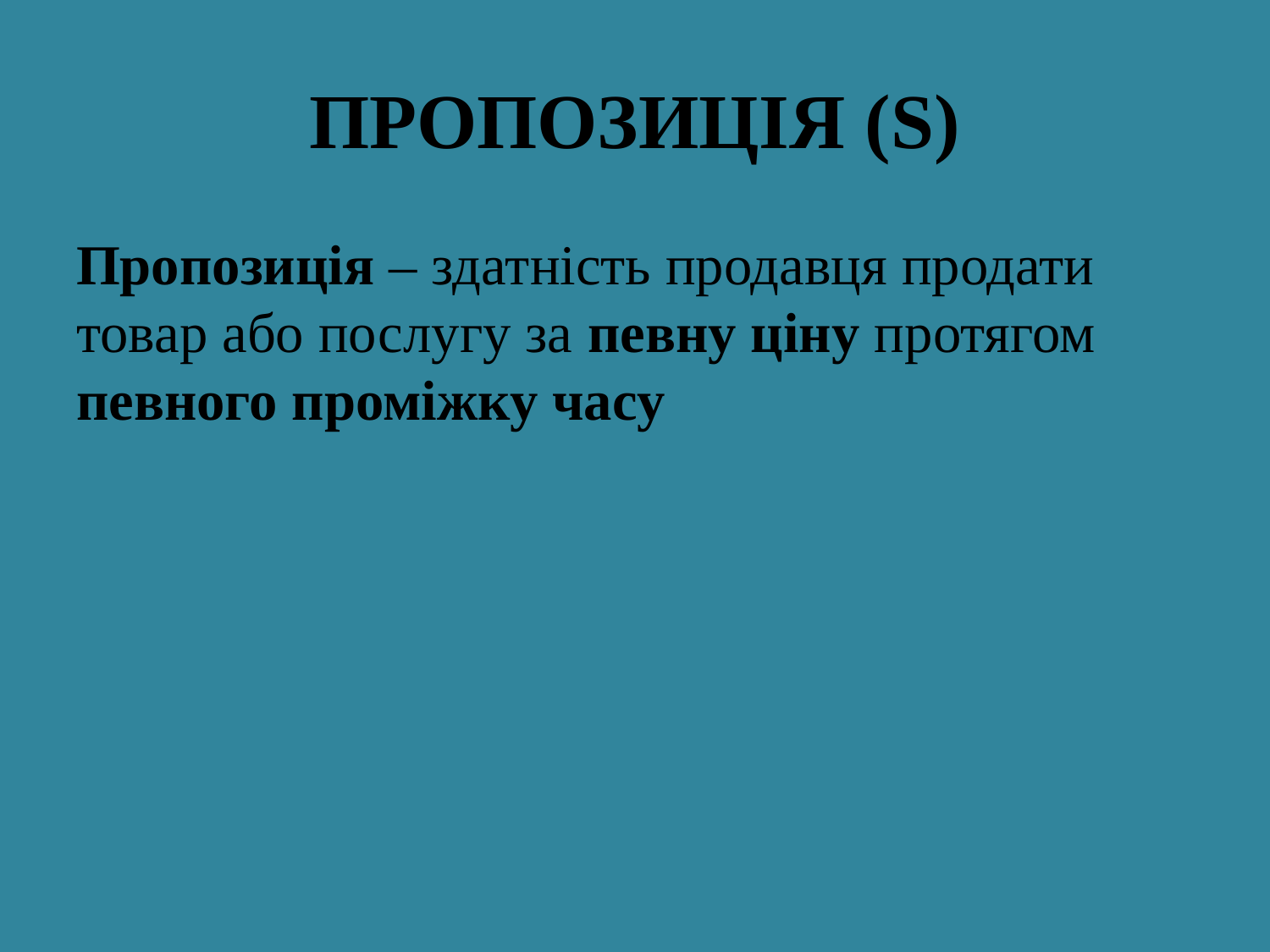

# ПРОПОЗИЦІЯ (S)
Пропозиція – здатність продавця продати товар або послугу за певну ціну протягом певного проміжку часу